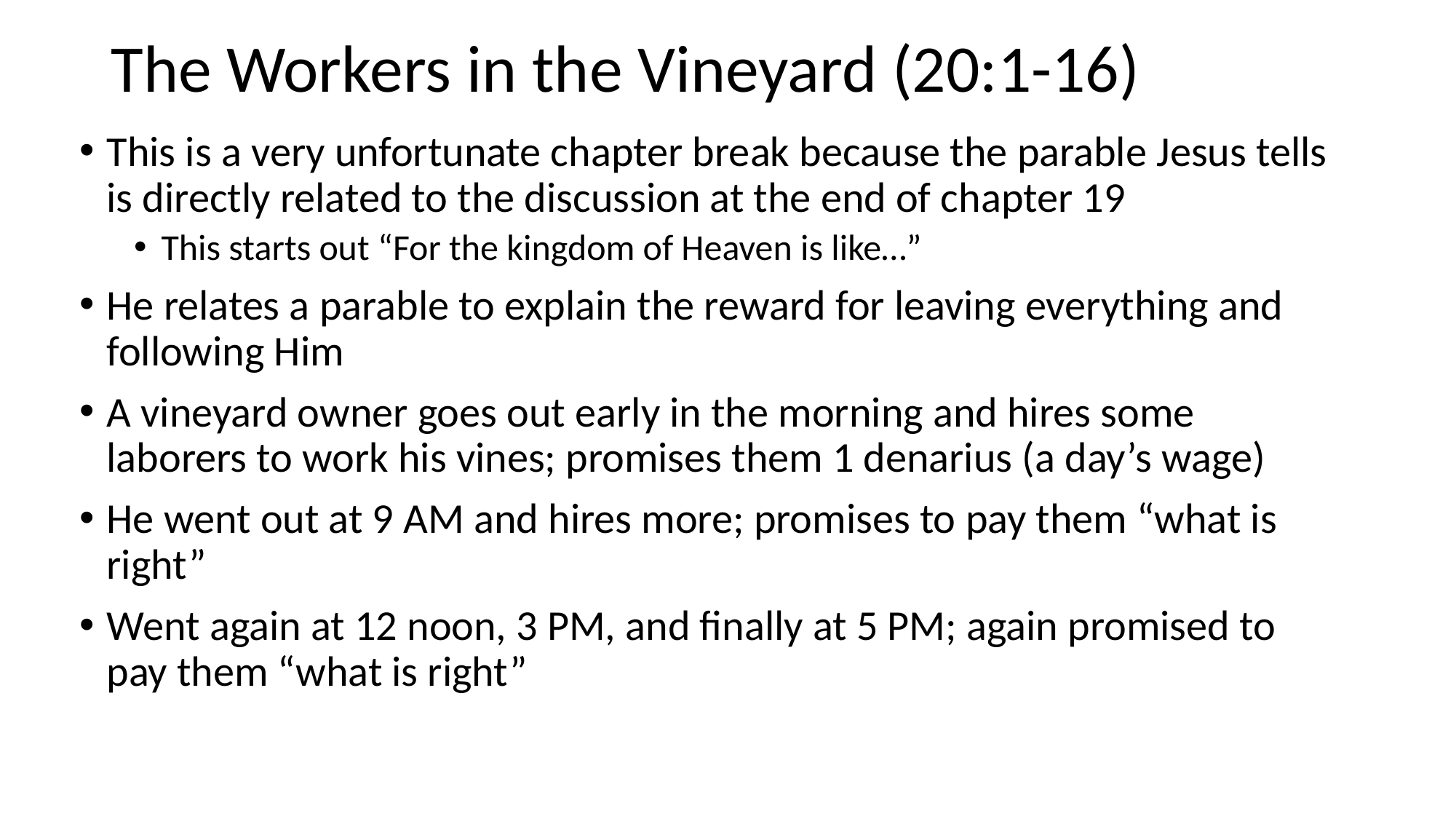

# The Workers in the Vineyard (20:1-16)
This is a very unfortunate chapter break because the parable Jesus tells is directly related to the discussion at the end of chapter 19
This starts out “For the kingdom of Heaven is like…”
He relates a parable to explain the reward for leaving everything and following Him
A vineyard owner goes out early in the morning and hires some laborers to work his vines; promises them 1 denarius (a day’s wage)
He went out at 9 AM and hires more; promises to pay them “what is right”
Went again at 12 noon, 3 PM, and finally at 5 PM; again promised to pay them “what is right”